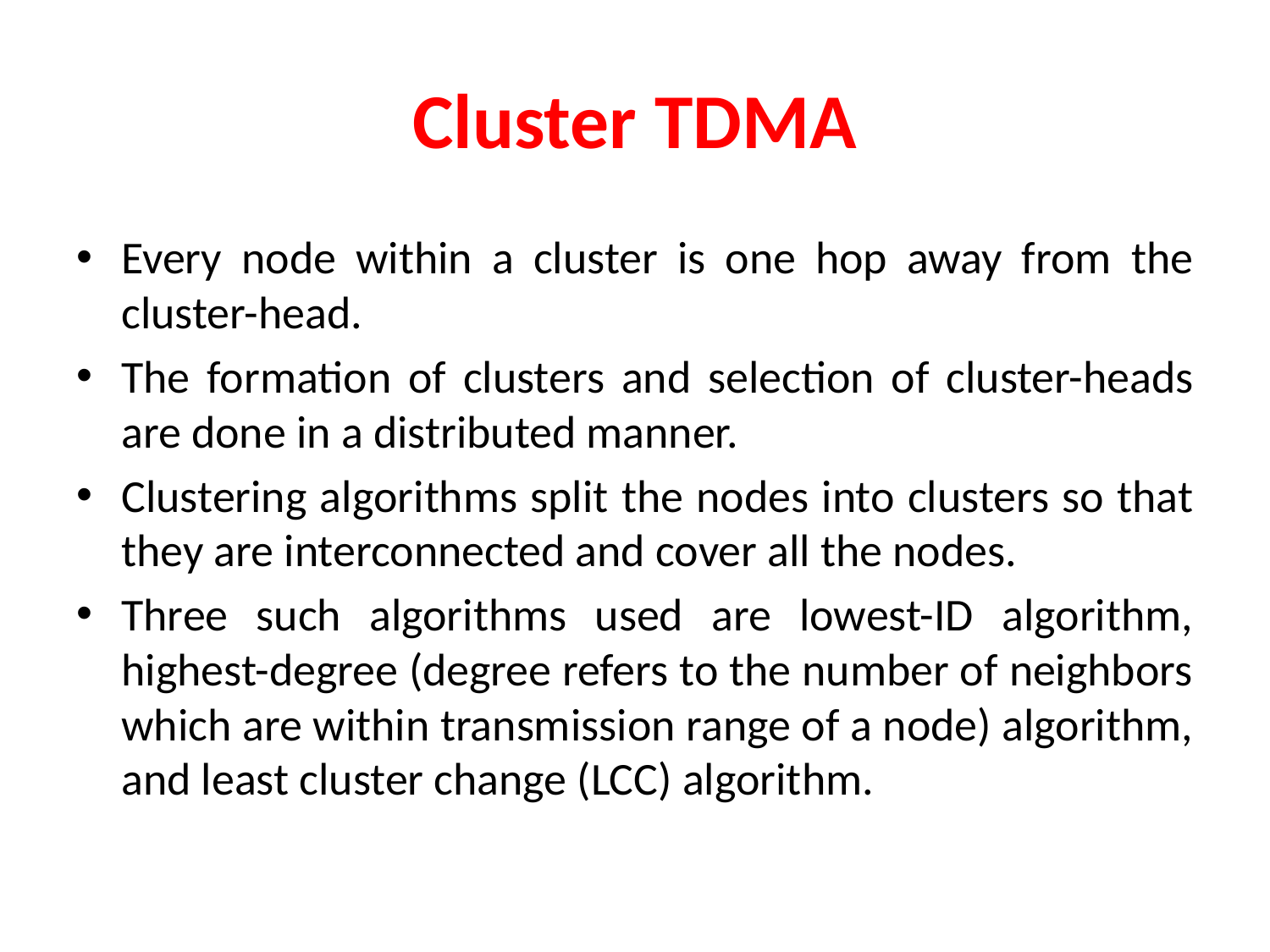

# Cluster TDMA
Every node within a cluster is one hop away from the cluster-head.
The formation of clusters and selection of cluster-heads are done in a distributed manner.
Clustering algorithms split the nodes into clusters so that they are interconnected and cover all the nodes.
Three such algorithms used are lowest-ID algorithm, highest-degree (degree refers to the number of neighbors which are within transmission range of a node) algorithm, and least cluster change (LCC) algorithm.